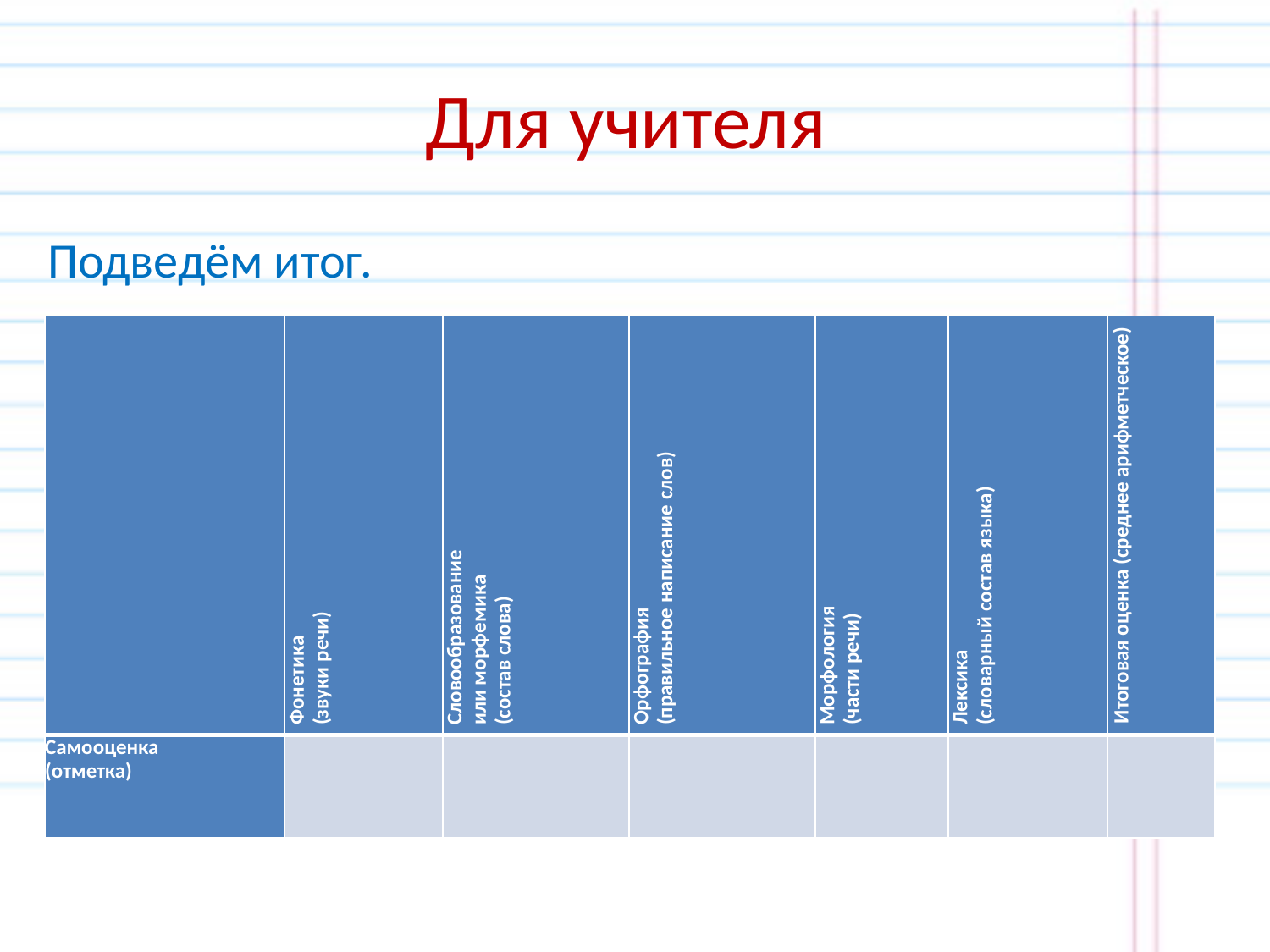

# Для учителя
Подведём итог.
|  | Фонетика (звуки речи) | Словообразование или морфемика (состав слова) | Орфография (правильное написание слов) | Морфология (части речи) | Лексика (словарный состав языка) | Итоговая оценка (среднее арифметческое) |
| --- | --- | --- | --- | --- | --- | --- |
| Самооценка (отметка) |  |  |  |  |  |  |